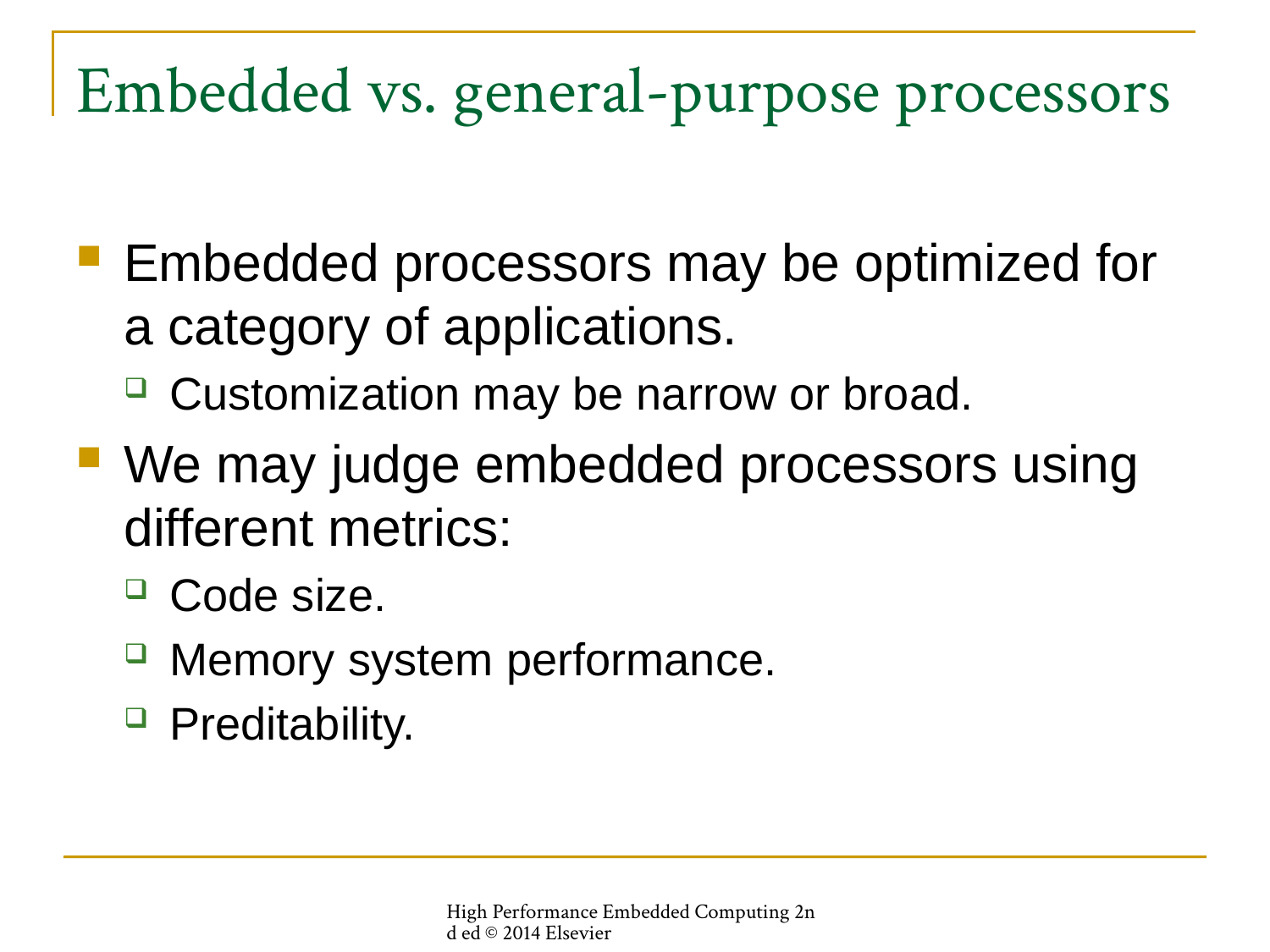

# Embedded vs. general-purpose processors
Embedded processors may be optimized for a category of applications.
Customization may be narrow or broad.
We may judge embedded processors using different metrics:
Code size.
Memory system performance.
Preditability.
High Performance Embedded Computing 2nd ed © 2014 Elsevier